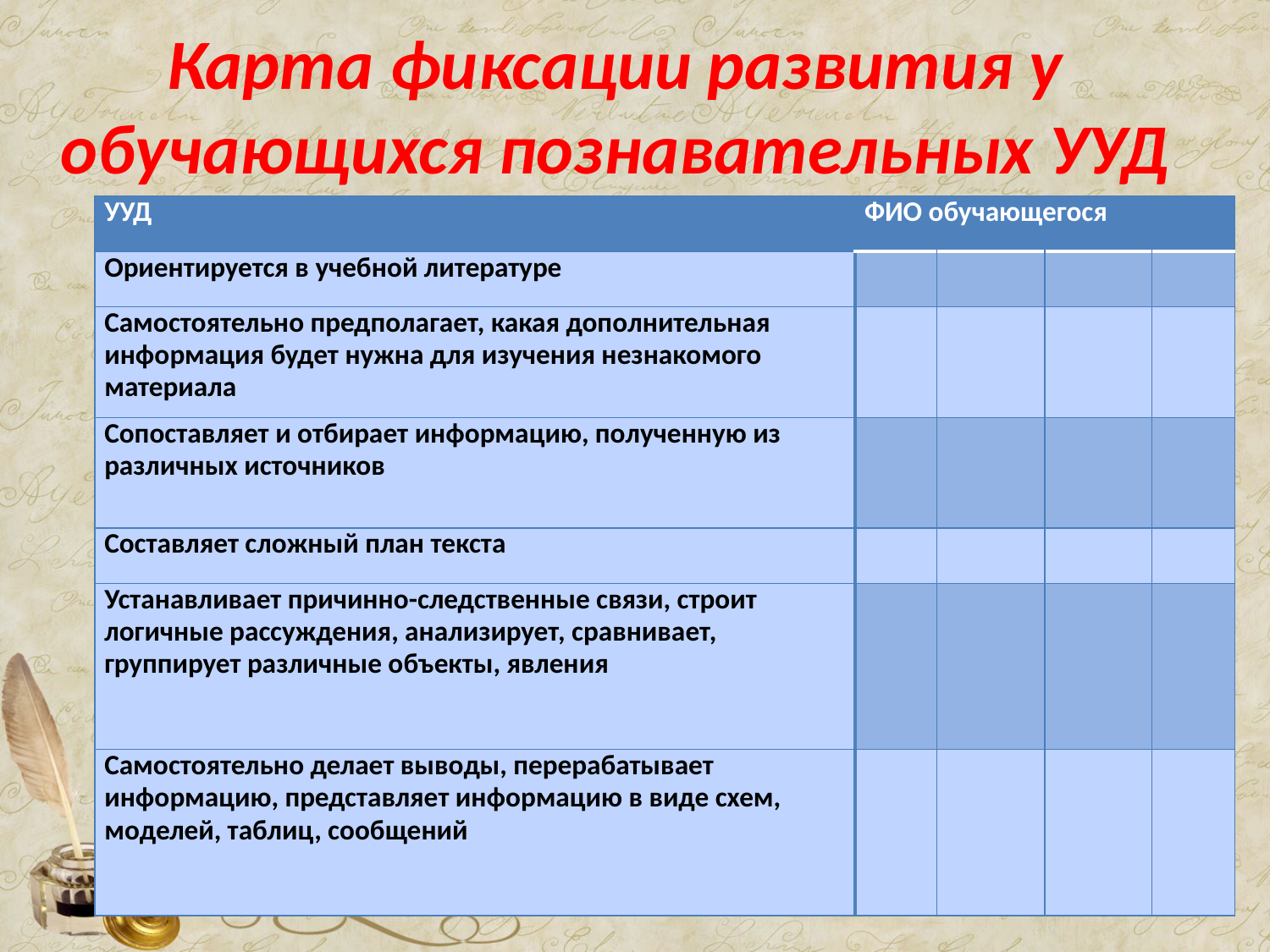

# Карта фиксации развития у обучающихся познавательных УУД
| УУД | ФИО обучающегося |  |  |  |
| --- | --- | --- | --- | --- |
| Ориентируется в учебной литературе |  |  |  |  |
| Самостоятельно предполагает, какая дополнительная информация будет нужна для изучения незнакомого материала |  |  |  |  |
| Сопоставляет и отбирает информацию, полученную из различных источников |  |  |  |  |
| Составляет сложный план текста |  |  |  |  |
| Устанавливает причинно-следственные связи, строит логичные рассуждения, анализирует, сравнивает, группирует различные объекты, явления |  |  |  |  |
| Самостоятельно делает выводы, перерабатывает информацию, представляет информацию в виде схем, моделей, таблиц, сообщений |  |  |  |  |